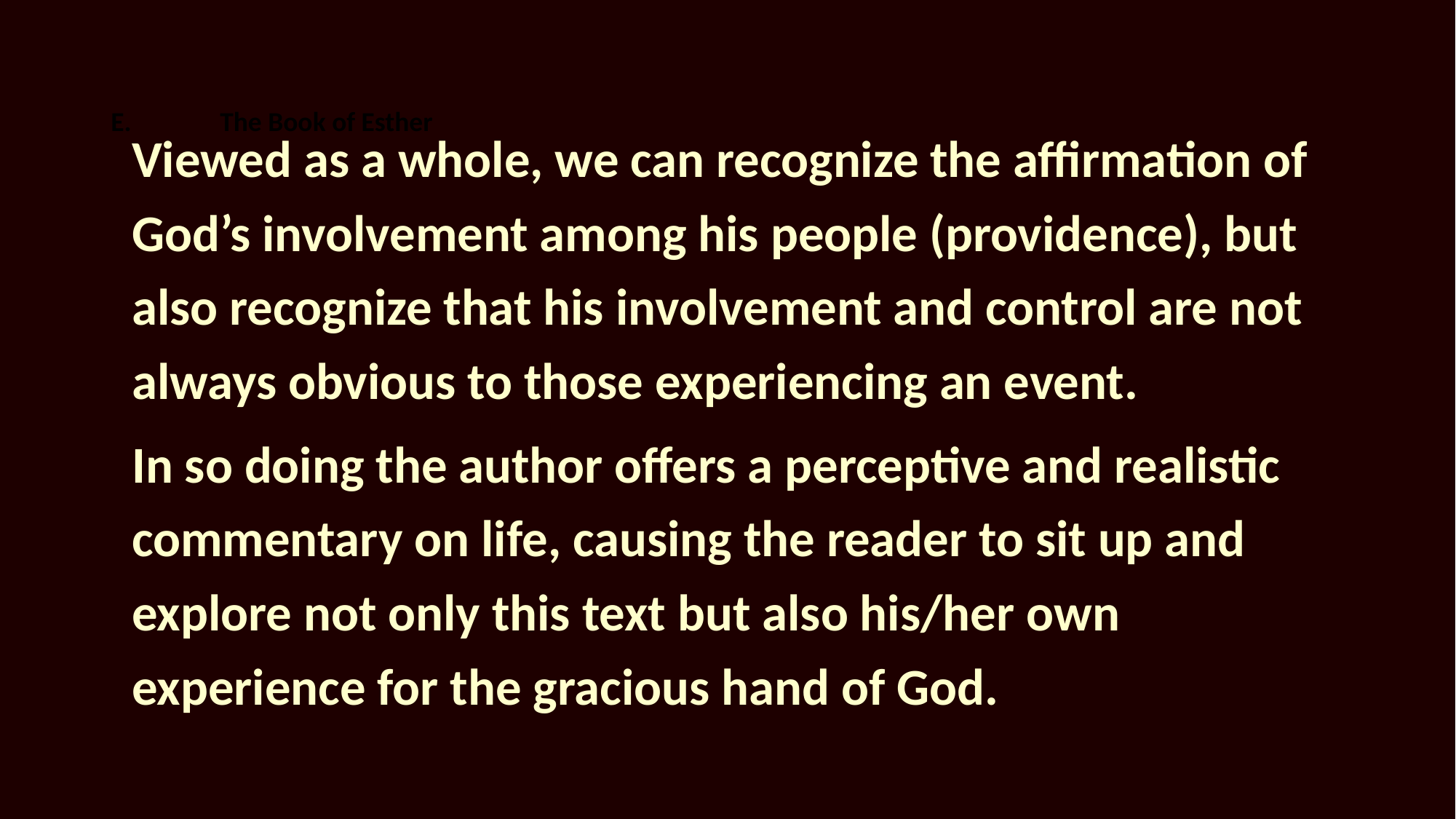

# E.	The Book of Esther
Viewed as a whole, we can recognize the affirmation of God’s involvement among his people (providence), but also recognize that his involvement and control are not always obvious to those experiencing an event.
In so doing the author offers a perceptive and realistic commentary on life, causing the reader to sit up and explore not only this text but also his/her own experience for the gracious hand of God.